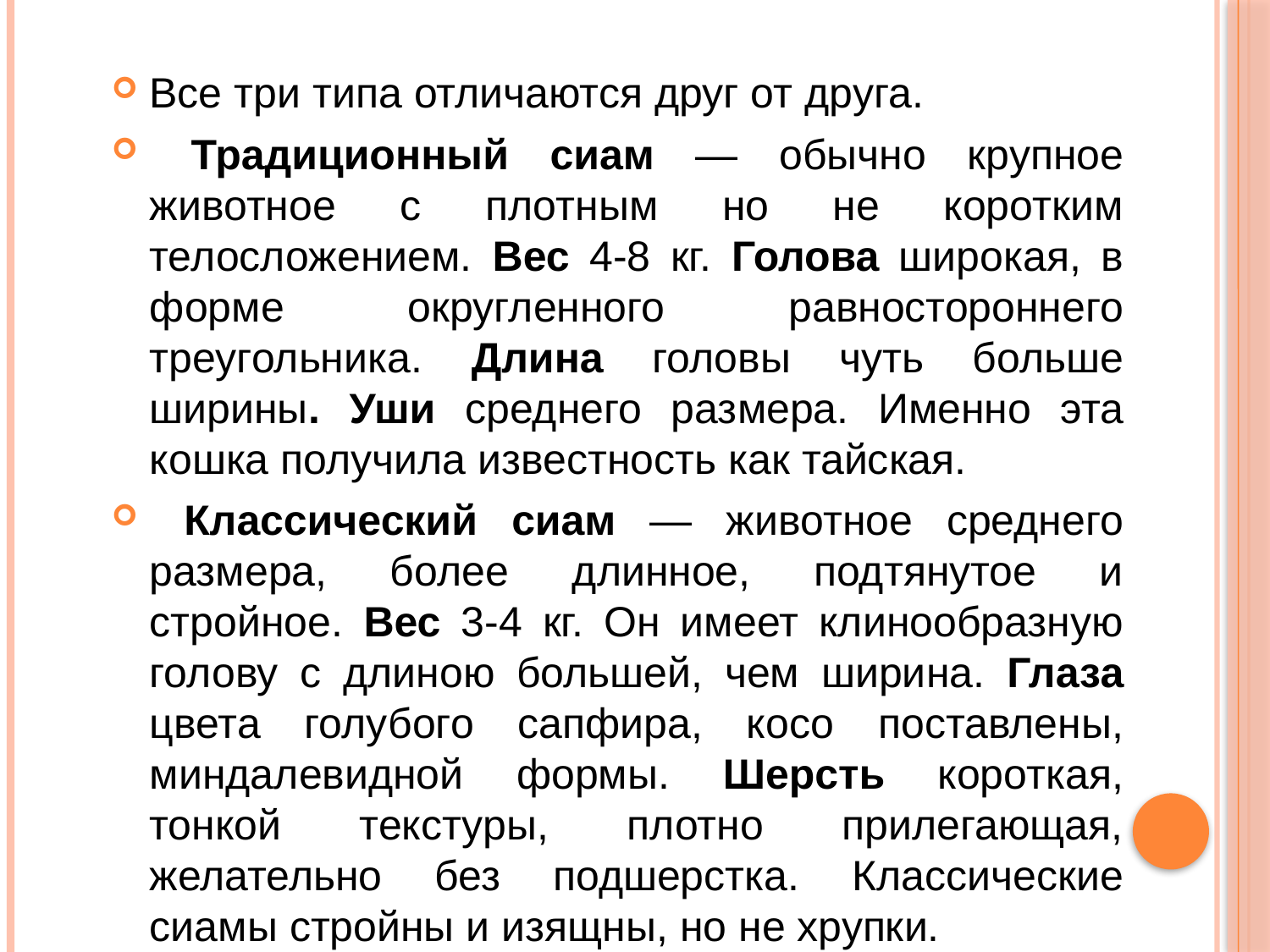

Все три типа отличаются друг от друга.
 Традиционный сиам — обычно крупное животное с плотным но не коротким телосложением. Вес 4-8 кг. Голова широкая, в форме округленного равностороннего треугольника. Длина головы чуть больше ширины. Уши среднего размера. Именно эта кошка получила известность как тайская.
 Классический сиам — животное среднего размера, более длинное, подтянутое и стройное. Вес 3-4 кг. Он имеет клинообразную голову с длиною большей, чем ширина. Глаза цвета голубого сапфира, косо поставлены, миндалевидной формы. Шерсть короткая, тонкой текстуры, плотно прилегающая, желательно без подшерстка. Классические сиамы стройны и изящны, но не хрупки.